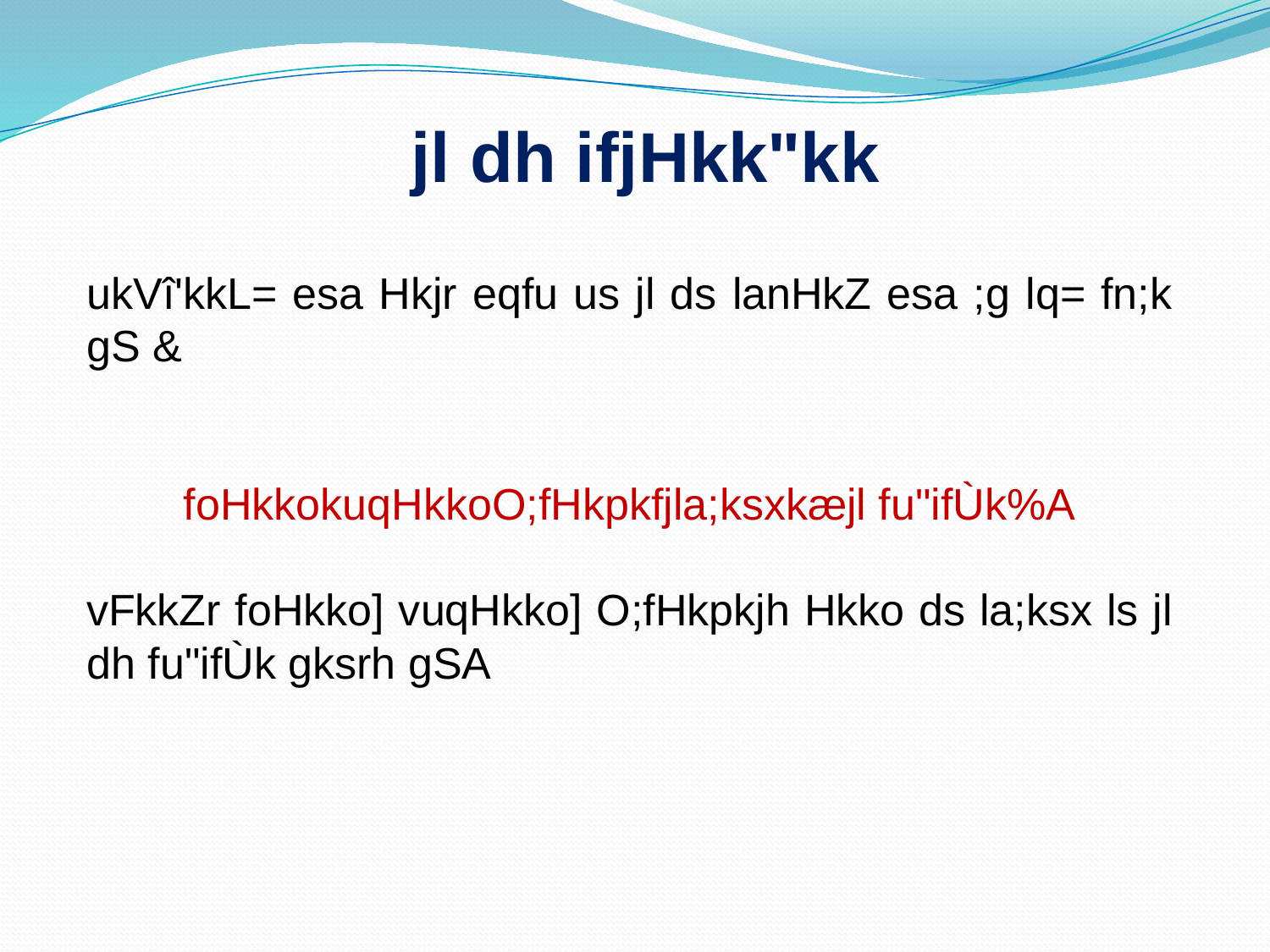

jl dh ifjHkk"kk
ukVî'kkL= esa Hkjr eqfu us jl ds lanHkZ esa ;g lq= fn;k gS &

foHkkokuqHkkoO;fHkpkfjla;ksxkæjl fu"ifÙk%A

vFkkZr foHkko] vuqHkko] O;fHkpkjh Hkko ds la;ksx ls jl dh fu"ifÙk gksrh gSA